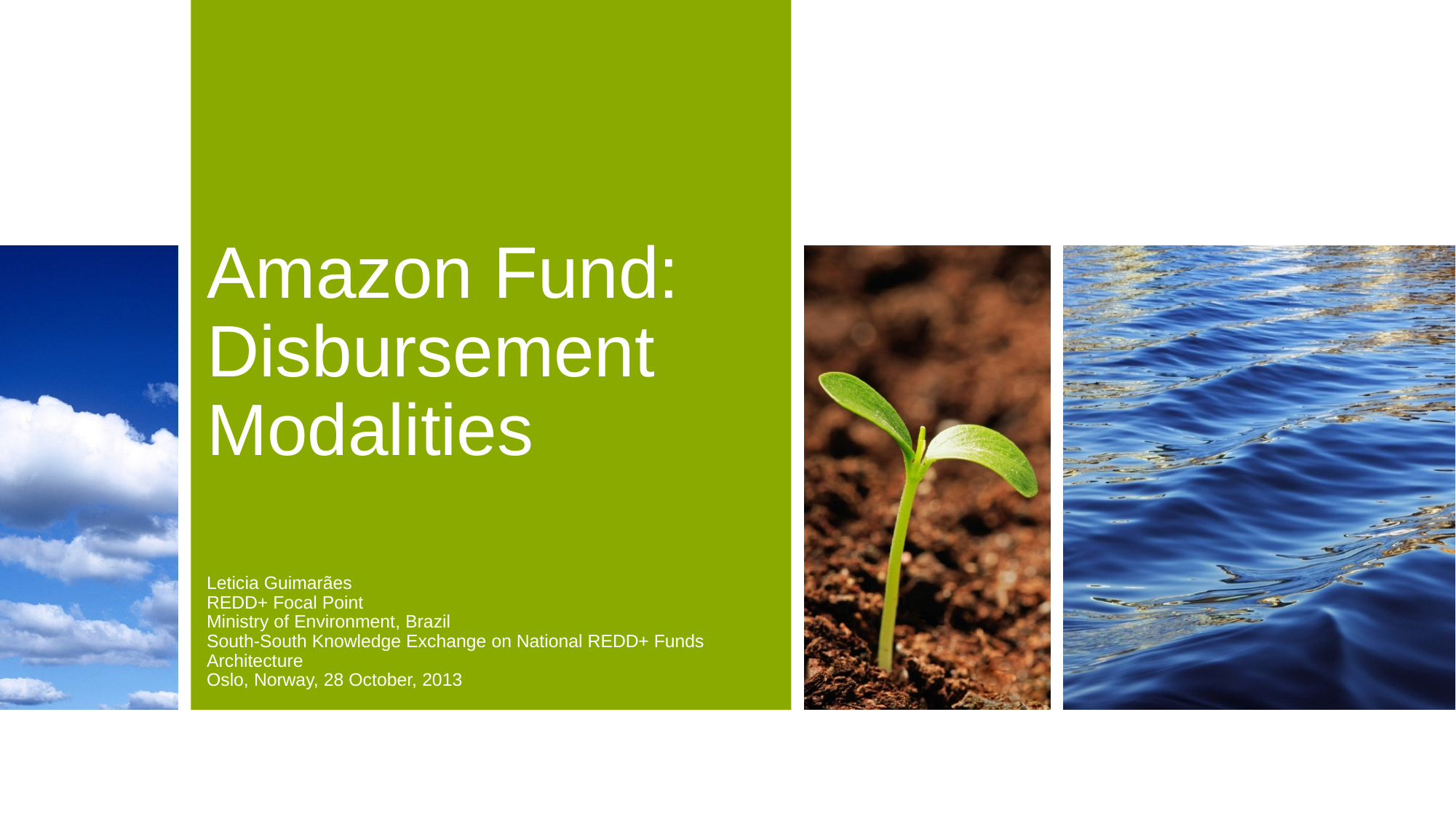

# Amazon Fund: Disbursement Modalities
Leticia Guimarães
REDD+ Focal Point
Ministry of Environment, Brazil
South-South Knowledge Exchange on National REDD+ Funds Architecture
Oslo, Norway, 28 October, 2013